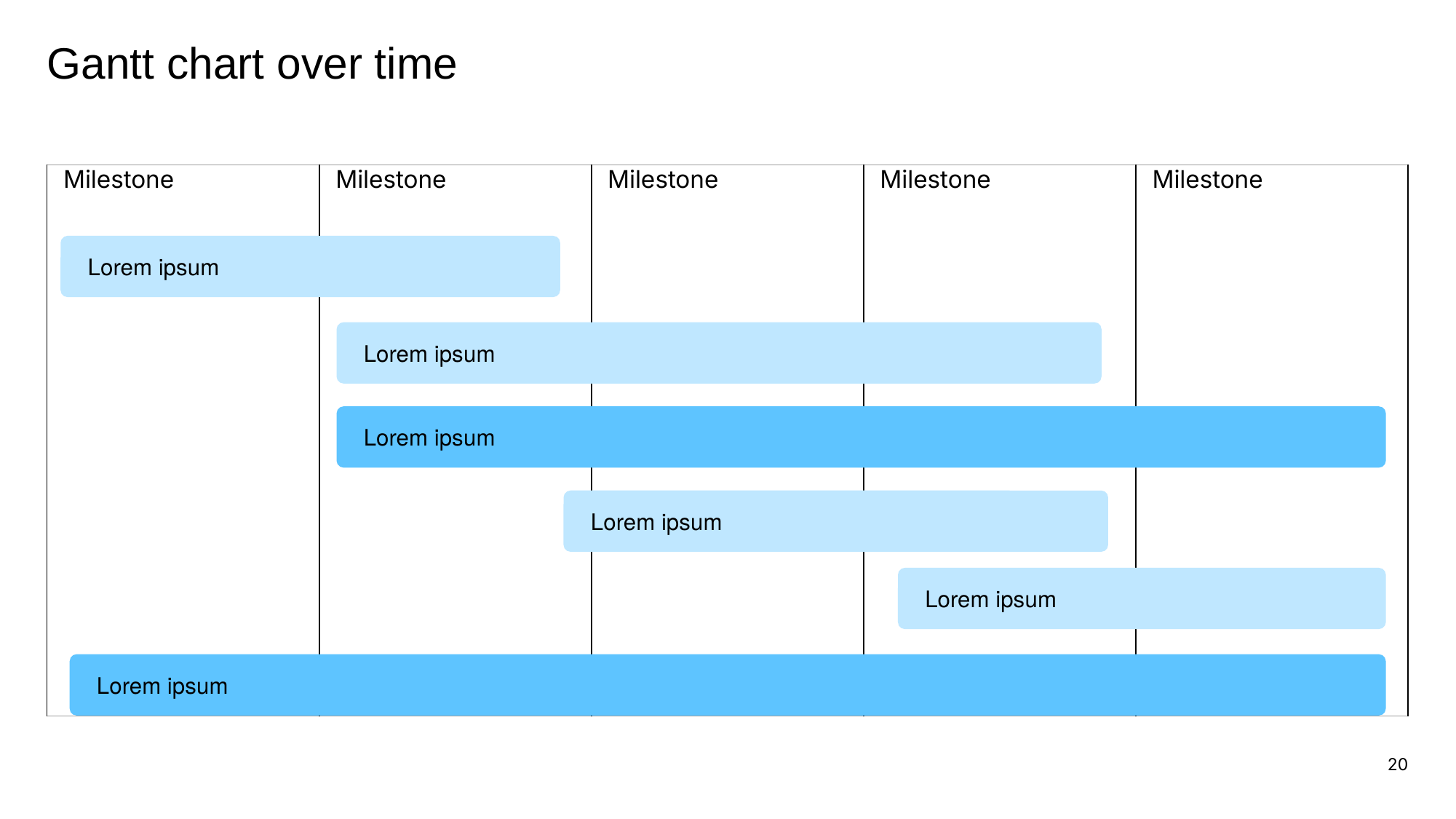

# Gantt chart over time
| Milestone | Milestone | Milestone | Milestone | Milestone |
| --- | --- | --- | --- | --- |
Lorem ipsum
Lorem ipsum
Lorem ipsum
Lorem ipsum
Lorem ipsum
Lorem ipsum
20